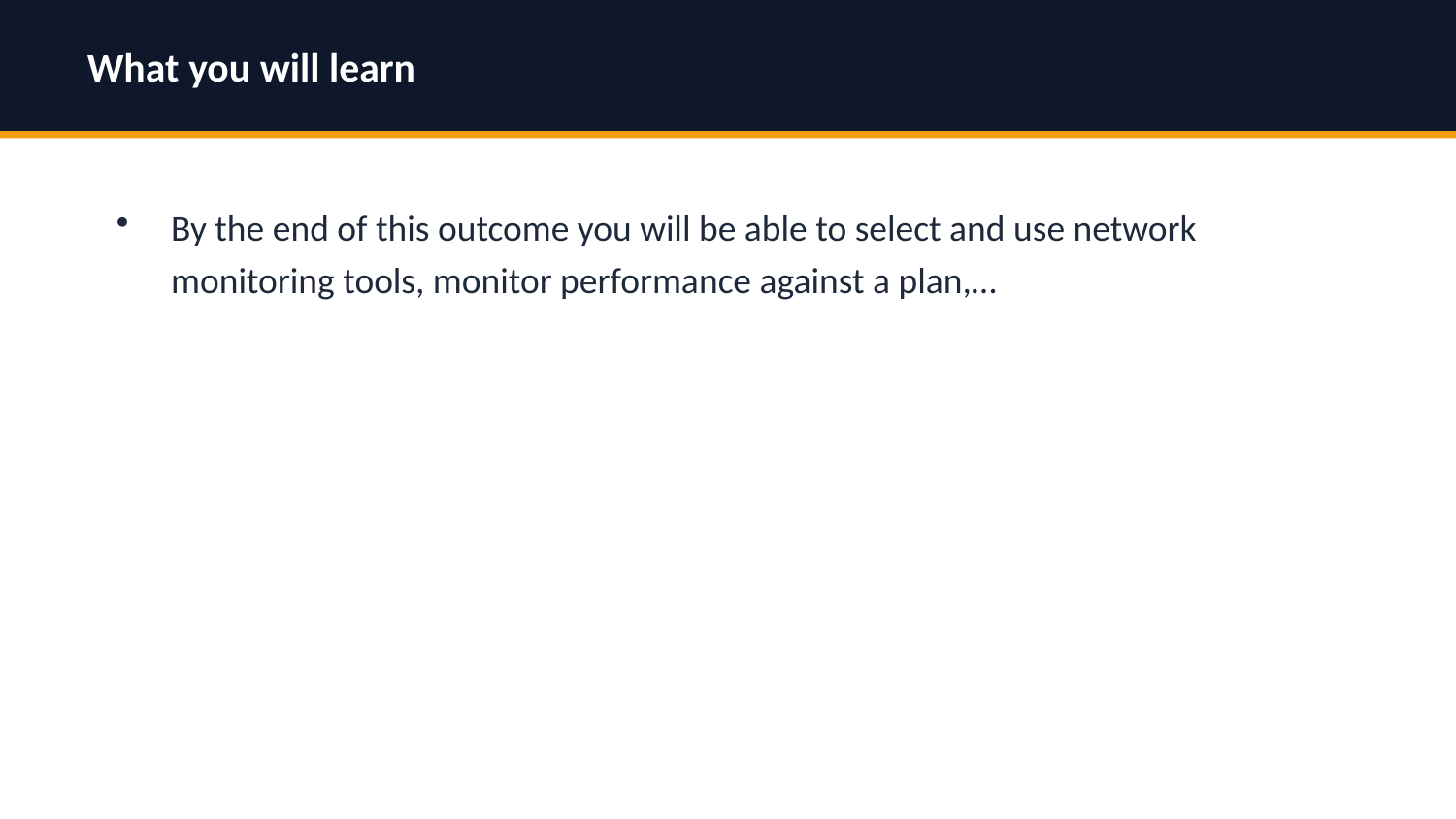

What you will learn

By the end of this outcome you will be able to select and use network monitoring tools, monitor performance against a plan,…